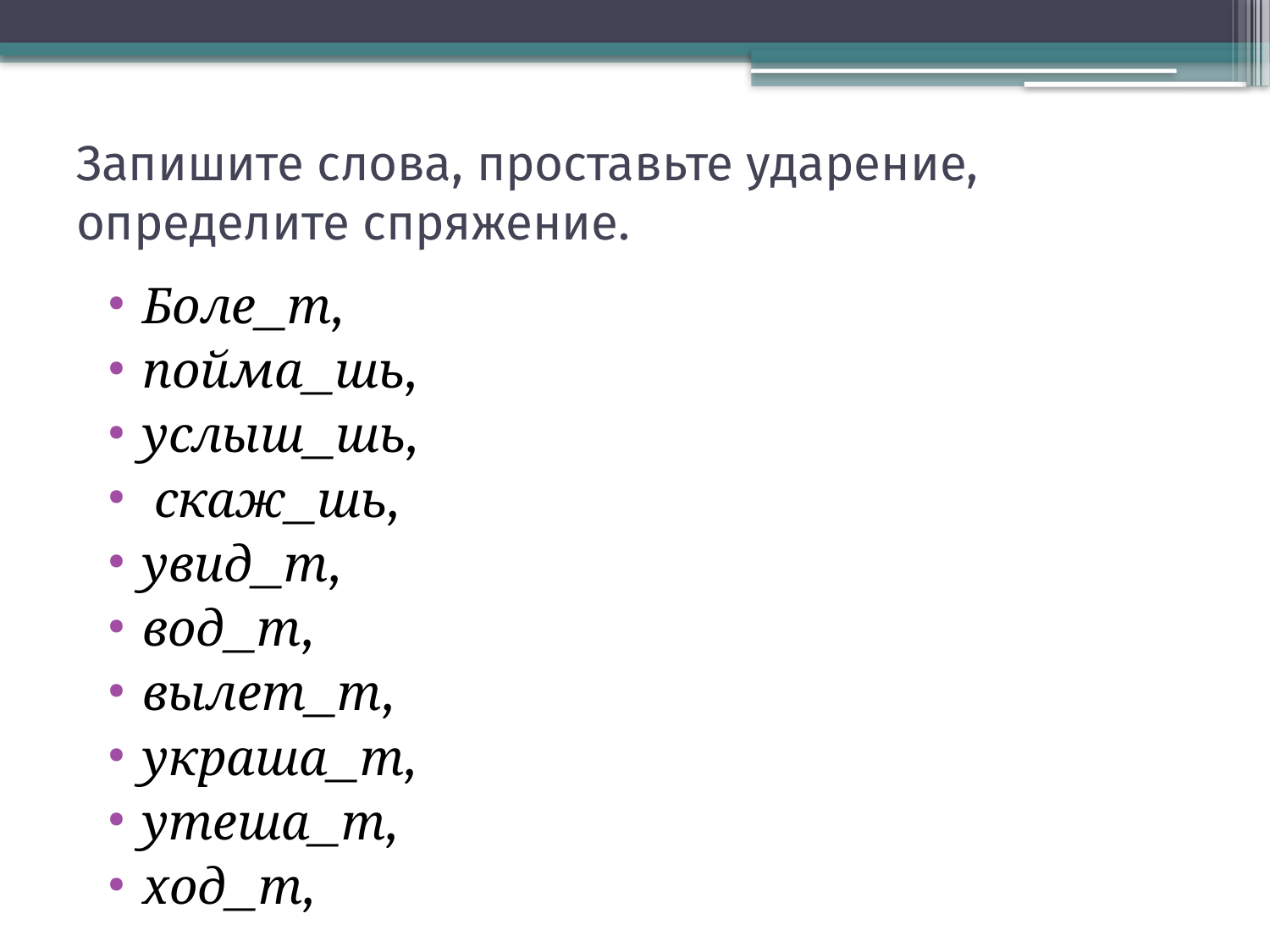

# Запишите слова, проставьте ударение, определите спряжение.
Боле_т,
пойма_шь,
услыш_шь,
 скаж_шь,
увид_т,
вод_т,
вылет_т,
украша_т,
утеша_т,
ход_т,